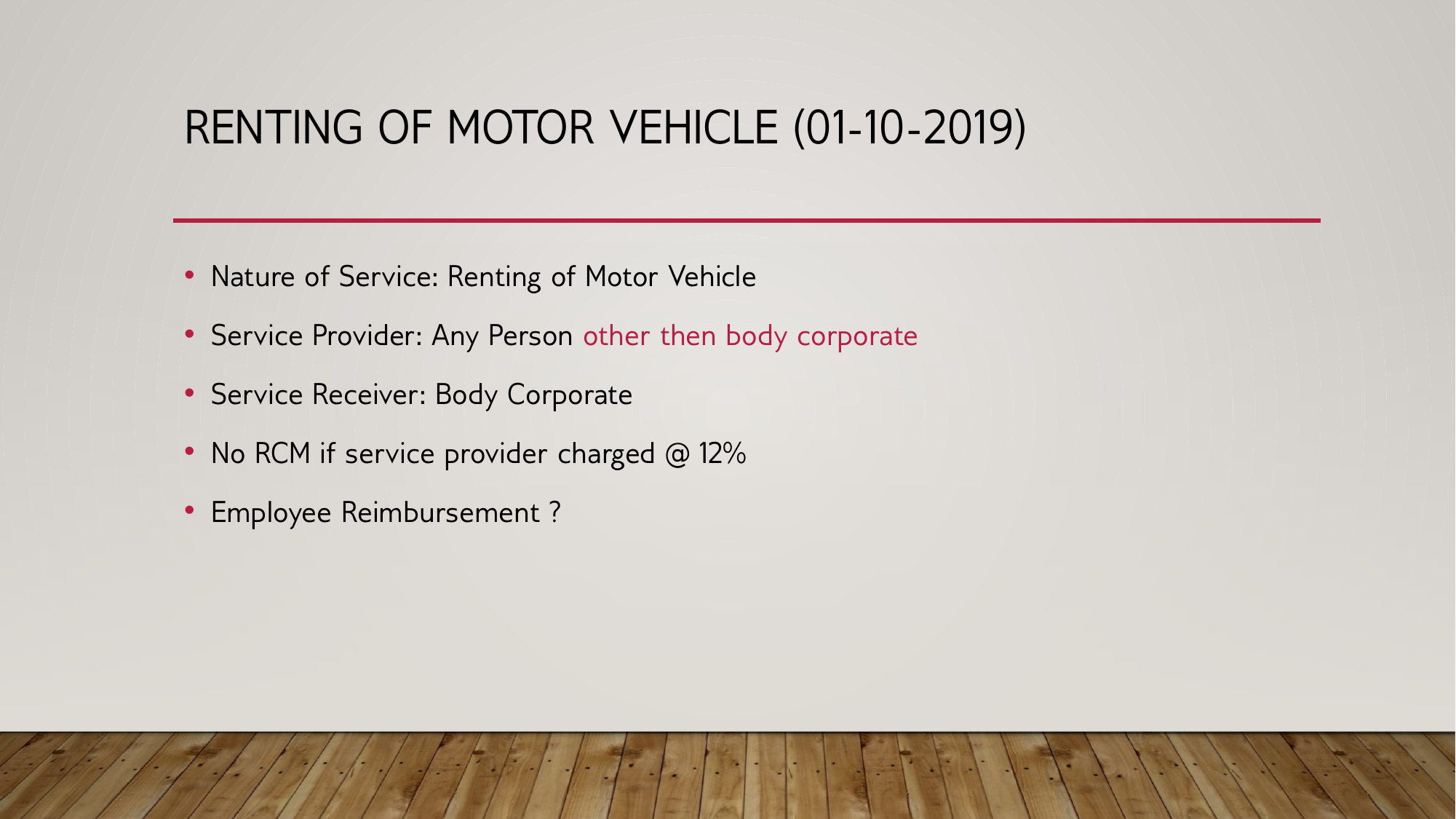

# Renting of Motor vehicle (01-10-2019)
Nature of Service: Renting of Motor Vehicle
Service Provider: Any Person other then body corporate
Service Receiver: Body Corporate
No RCM if service provider charged @ 12%
Employee Reimbursement ?